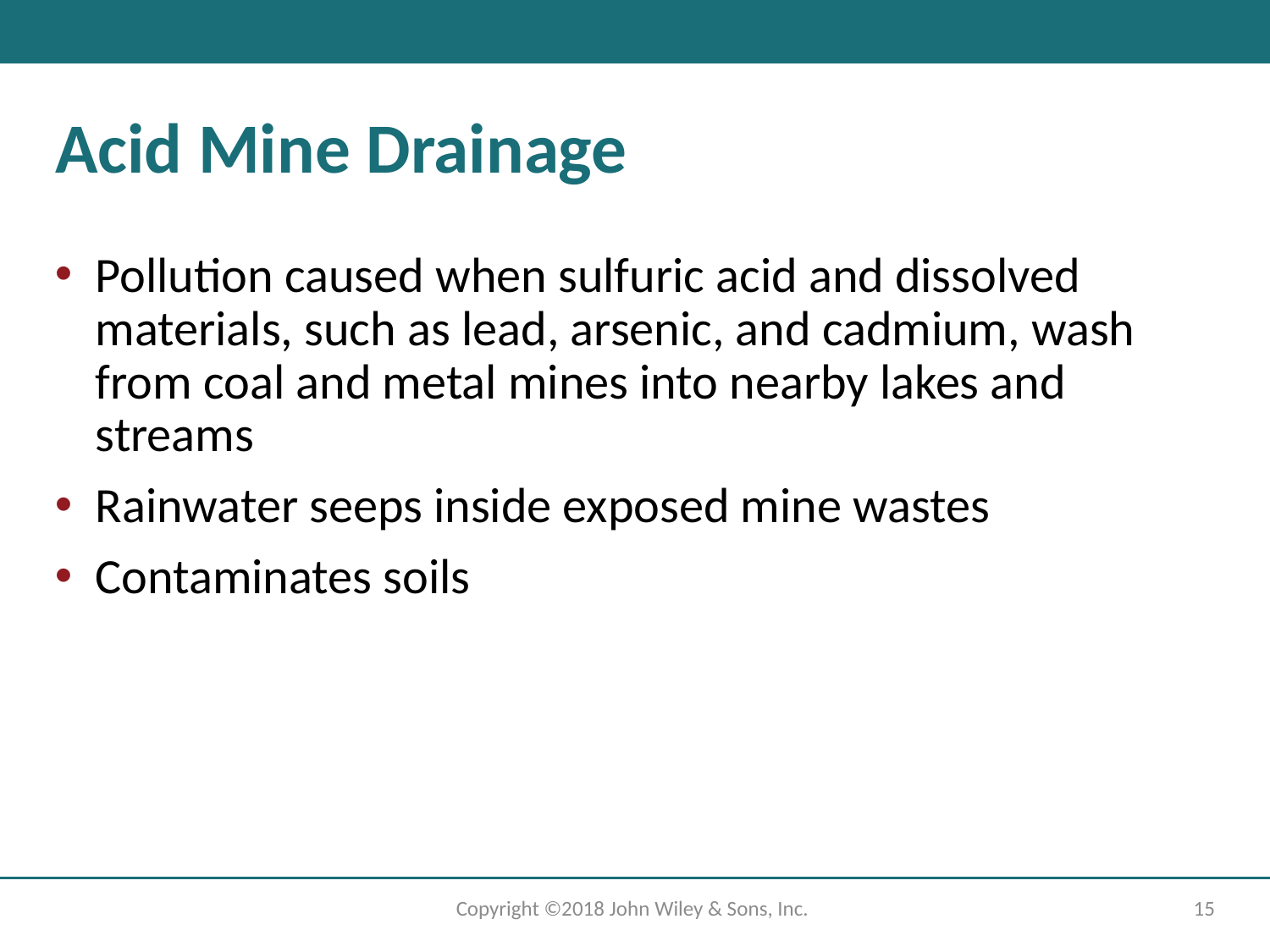

# Acid Mine Drainage
Pollution caused when sulfuric acid and dissolved materials, such as lead, arsenic, and cadmium, wash from coal and metal mines into nearby lakes and streams
Rainwater seeps inside exposed mine wastes
Contaminates soils
Copyright ©2018 John Wiley & Sons, Inc.
15